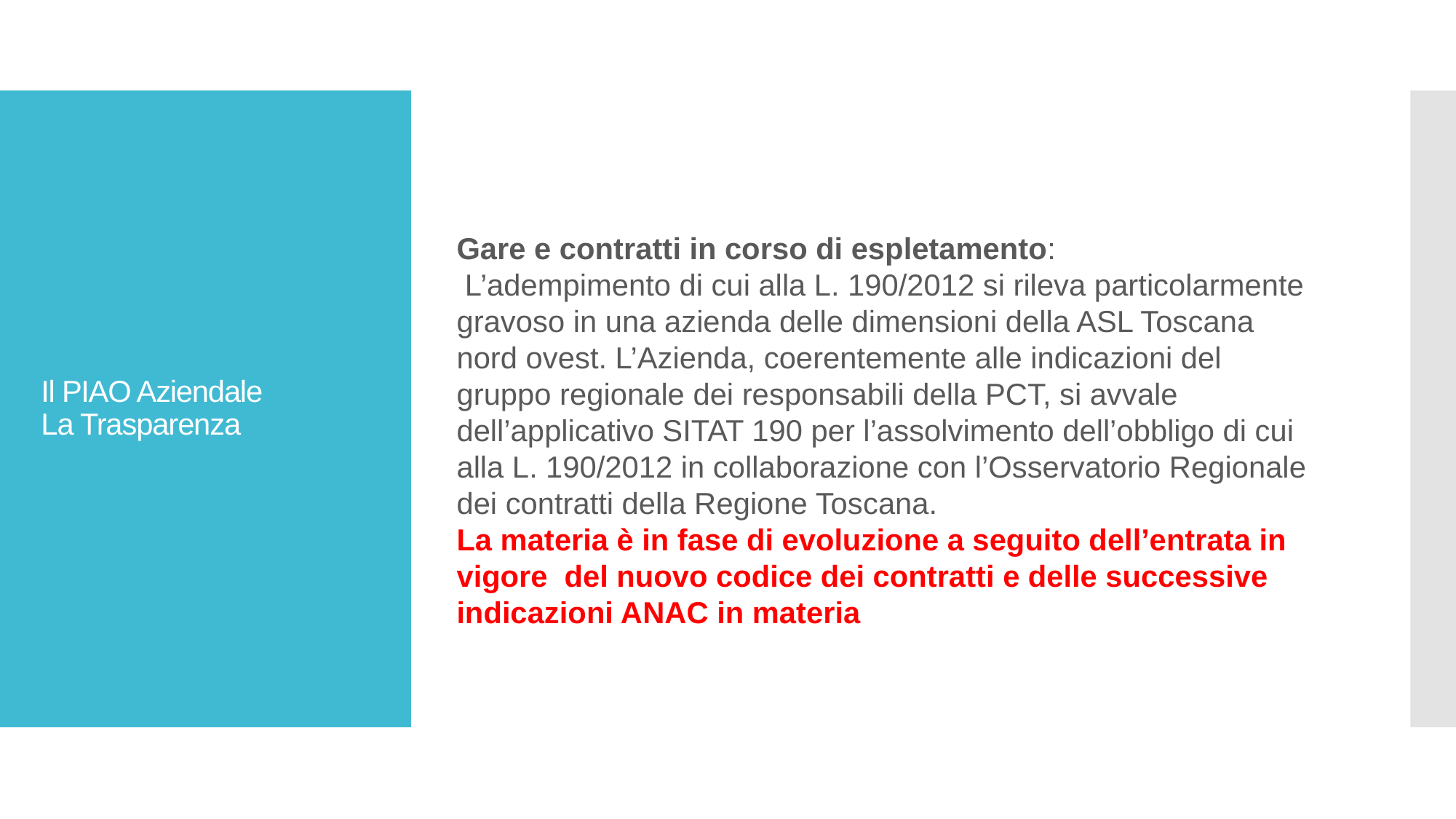

Gare e contratti in corso di espletamento:
 L’adempimento di cui alla L. 190/2012 si rileva particolarmente gravoso in una azienda delle dimensioni della ASL Toscana nord ovest. L’Azienda, coerentemente alle indicazioni del gruppo regionale dei responsabili della PCT, si avvale dell’applicativo SITAT 190 per l’assolvimento dell’obbligo di cui alla L. 190/2012 in collaborazione con l’Osservatorio Regionale dei contratti della Regione Toscana.
La materia è in fase di evoluzione a seguito dell’entrata in vigore  del nuovo codice dei contratti e delle successive indicazioni ANAC in materia
# Il PIAO Aziendale La Trasparenza